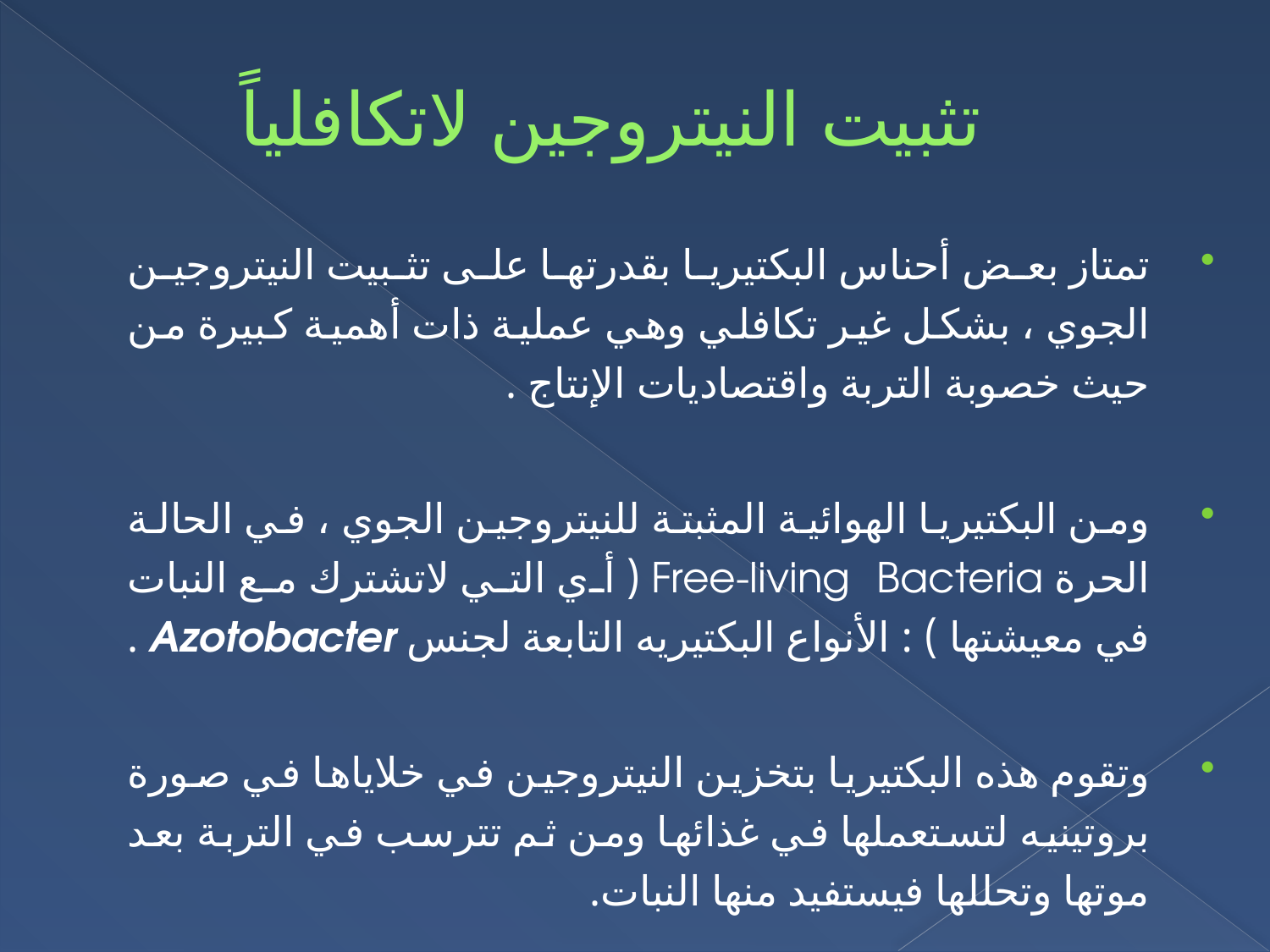

# تثبيت النيتروجين لاتكافلياً
تمتاز بعض أحناس البكتيريا بقدرتها على تثبيت النيتروجين الجوي ، بشكل غير تكافلي وهي عملية ذات أهمية كبيرة من حيث خصوبة التربة واقتصاديات الإنتاج .

ومن البكتيريا الهوائية المثبتة للنيتروجين الجوي ، في الحالة الحرة Free-living Bacteria ( أي التي لاتشترك مع النبات في معيشتها ) : الأنواع البكتيريه التابعة لجنس Azotobacter .

وتقوم هذه البكتيريا بتخزين النيتروجين في خلاياها في صورة بروتينيه لتستعملها في غذائها ومن ثم تترسب في التربة بعد موتها وتحللها فيستفيد منها النبات.